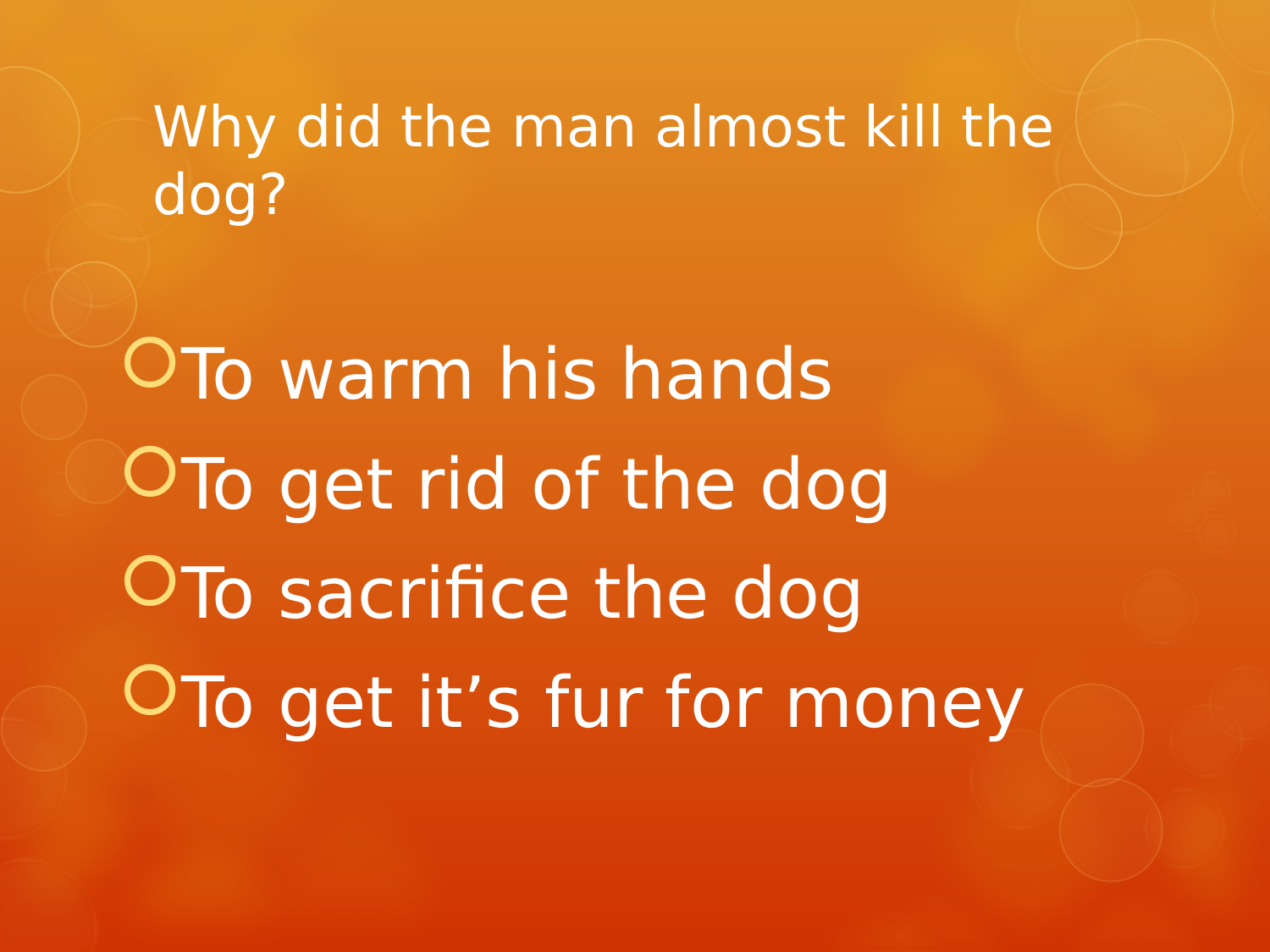

# Why did the man almost kill the dog?
To warm his hands
To get rid of the dog
To sacrifice the dog
To get it’s fur for money